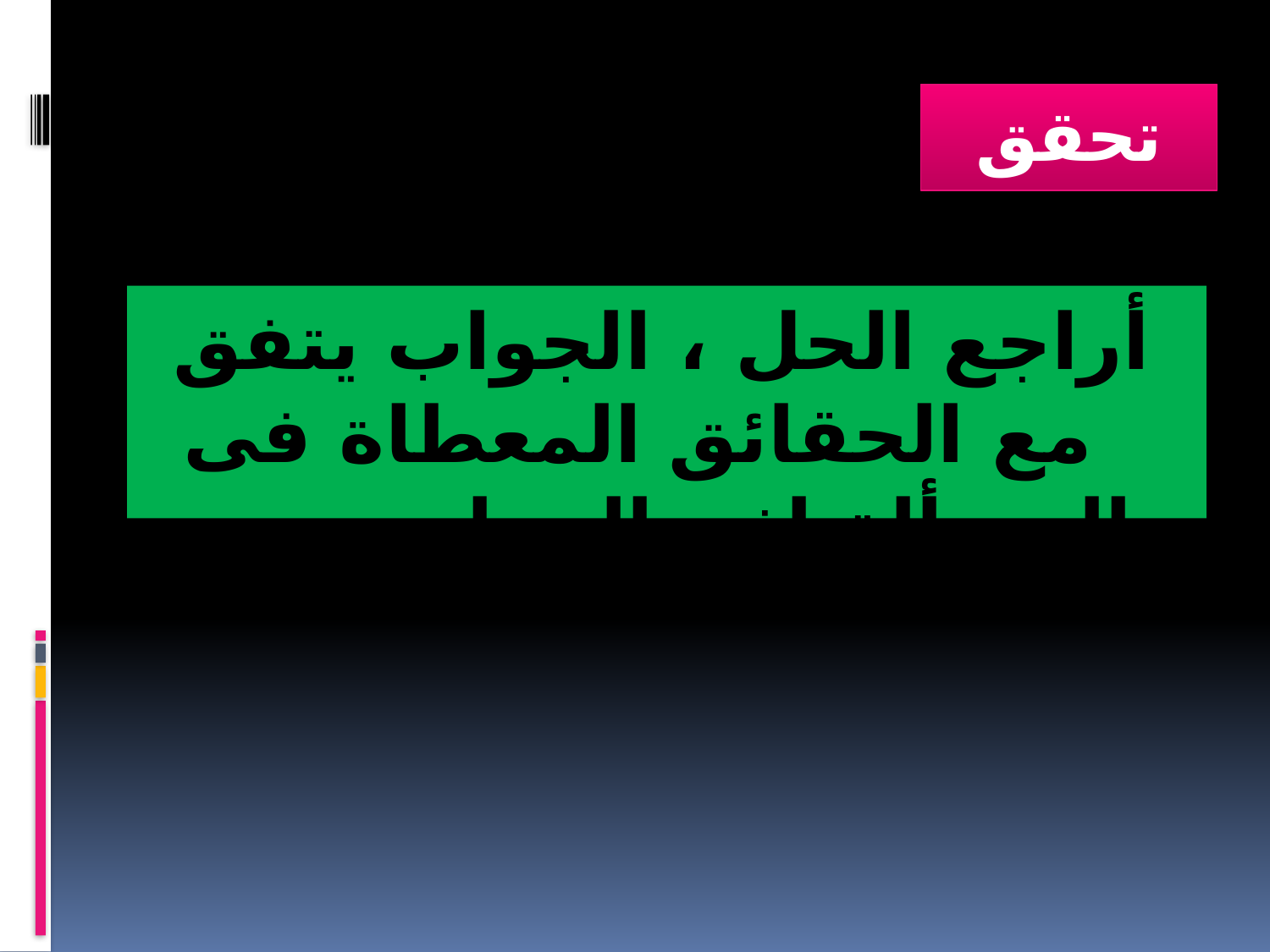

# تحقق
أراجع الحل ، الجواب يتفق مع الحقائق المعطاة فى المسألة إذن الجواب صحيح